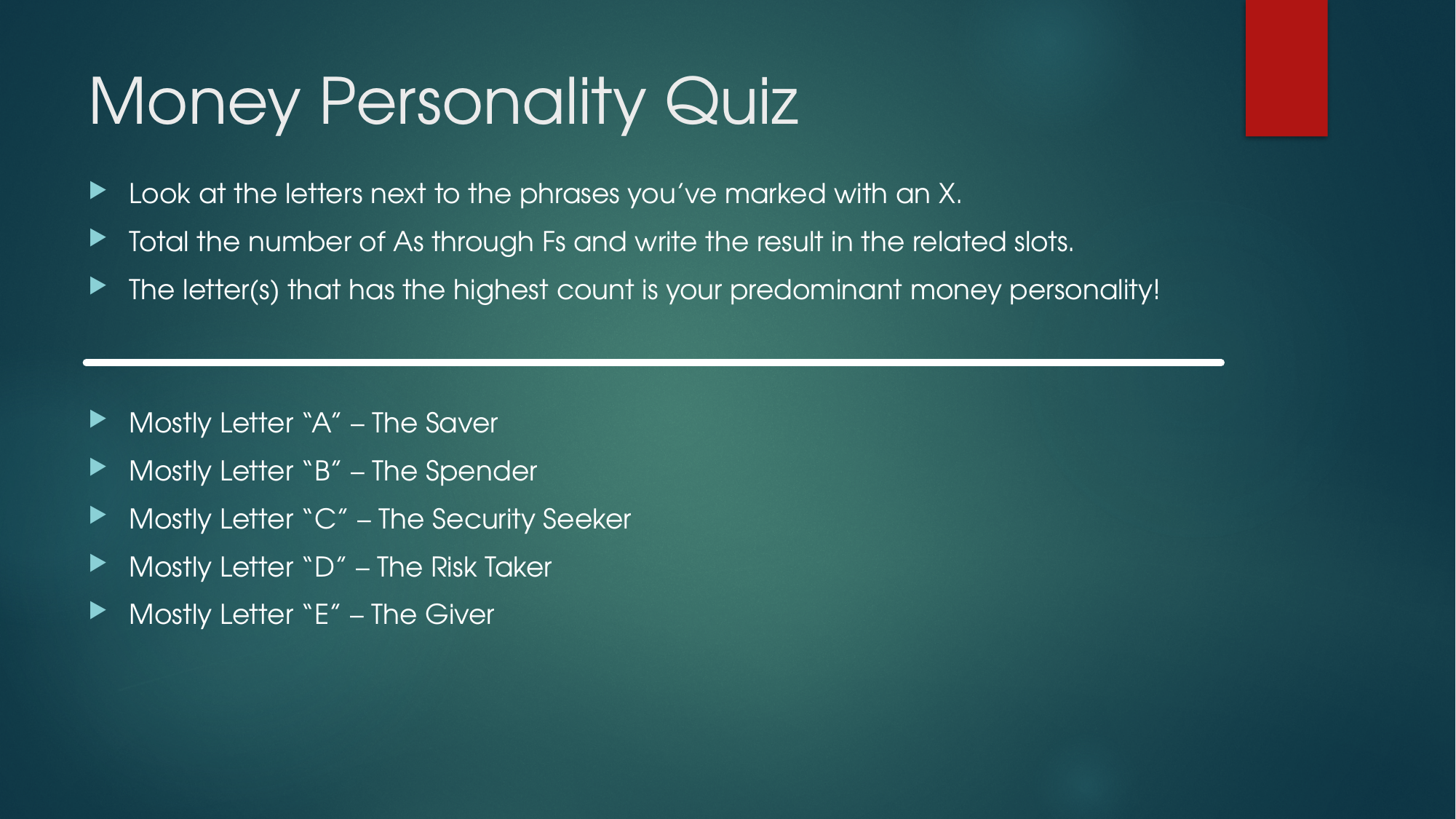

# Money Personality Quiz
Look at the letters next to the phrases you’ve marked with an X.
Total the number of As through Fs and write the result in the related slots.
The letter(s) that has the highest count is your predominant money personality!
Mostly Letter “A” – The Saver
Mostly Letter “B” – The Spender
Mostly Letter “C” – The Security Seeker
Mostly Letter “D” – The Risk Taker
Mostly Letter “E” – The Giver